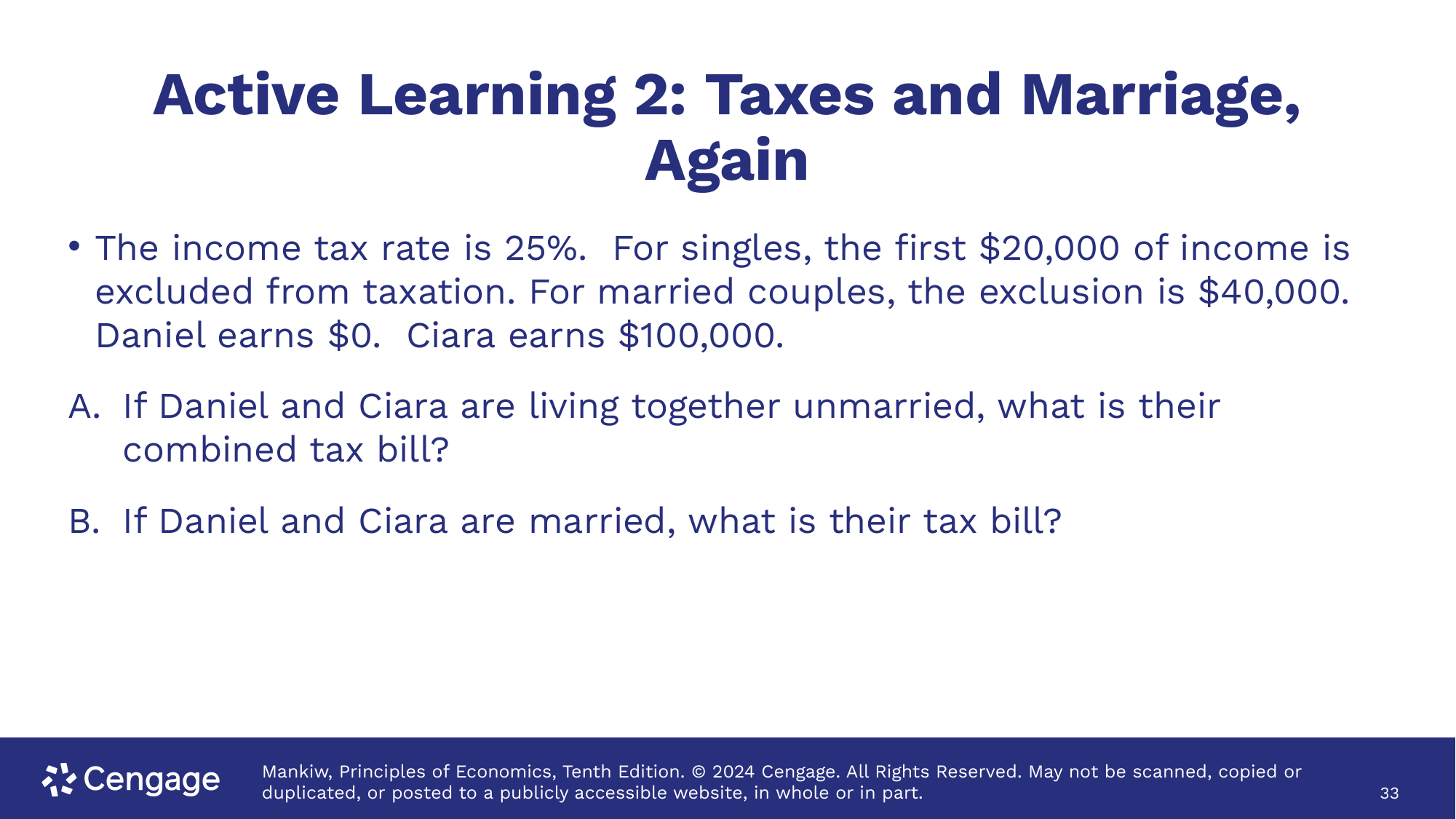

# Active Learning 2: Taxes and Marriage, Again
The income tax rate is 25%.  For singles, the first $20,000 of income is excluded from taxation. For married couples, the exclusion is $40,000.  Daniel earns $0.  Ciara earns $100,000.
If Daniel and Ciara are living together unmarried, what is their combined tax bill?
If Daniel and Ciara are married, what is their tax bill?